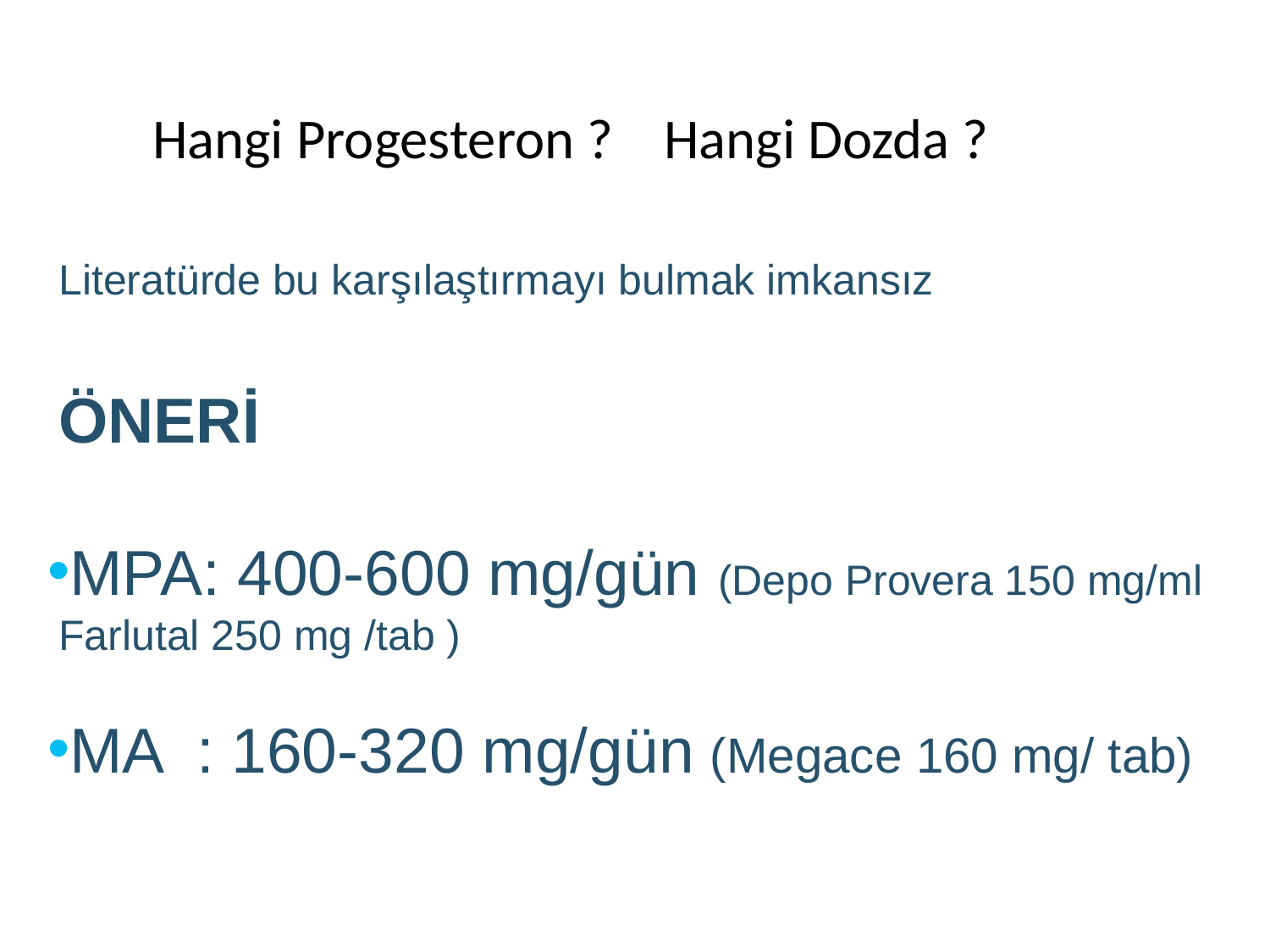

Hangi Progesteron ?    Hangi Dozda ?
Literatürde bu karşılaştırmayı bulmak imkansız

ÖNERİ

MPA: 400-600 mg/gün (Depo Provera 150 mg/ml  Farlutal 250 mg /tab )

MA  : 160-320 mg/gün (Megace 160 mg/ tab)